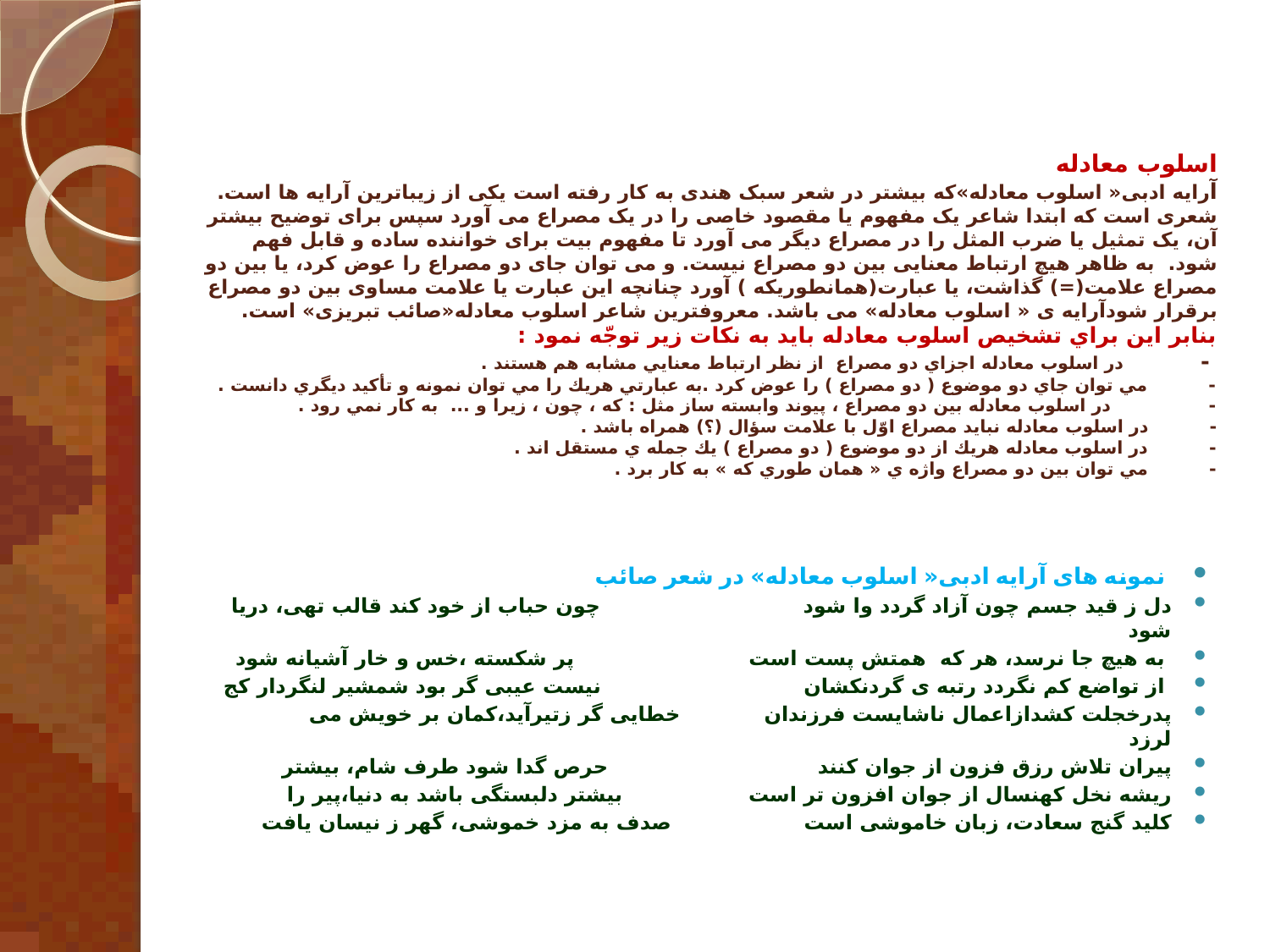

# اسلوب معادله آرایه ادبی« اسلوب معادله»که بیشتر در شعر سبک هندی به کار رفته است یکی از زیباترین آرایه ها است. شعری است که ابتدا شاعر یک مفهوم یا مقصود خاصی را در یک مصراع می آورد سپس برای توضیح بیشتر آن، یک تمثیل یا ضرب المثل را در مصراع دیگر می آورد تا مفهوم بیت برای خواننده ساده و قابل فهم شود.  به ظاهر هیچ ارتباط معنایی بین دو مصراع نیست. و می توان جای دو مصراع را عوض کرد، یا بین دو مصراع علامت(=) گذاشت، یا عبارت(همانطوریکه ) آورد چنانچه این عبارت یا علامت مساوی بین دو مصراع برقرار شودآرایه ی « اسلوب معادله» می باشد. معروفترین شاعر اسلوب معادله«صائب تبریزی» است. بنابر اين براي تشخيص اسلوب معادله بايد به نكات زير توجّه نمود :  -          در اسلوب معادله اجزاي دو مصراع  از نظر ارتباط معنايي مشابه هم هستند . -          مي توان جاي دو موضوع ( دو مصراع ) را عوض كرد .به عبارتي هريك را مي توان نمونه و تأكيد ديگري دانست . -                در اسلوب معادله بين دو مصراع ، پيوند وابسته ساز مثل : كه ، چون ، زيرا و ...  به كار نمي رود . -          در اسلوب معادله نبايد مصراع اوّل با علامت سؤال (؟) همراه باشد . -          در اسلوب معادله هريك از دو موضوع ( دو مصراع ) يك جمله ي مستقل اند .  -          مي توان بين دو مصراع واژه ي « همان طوري كه » به كار برد .
 نمونه های آرایه ادبی« اسلوب معادله» در شعر صائب
دل ز قید جسم چون آزاد گردد وا شود                             چون حباب از خود کند قالب تهی، دریا شود
 به هیچ جا نرسد، هر که  همتش پست است                         پر شکسته ،خس و خار آشیانه شود
 از تواضع کم نگردد رتبه ی گردنکشان                             نیست عیبی گر بود شمشیر لنگردار کج
پدرخجلت کشدازاعمال ناشایست فرزندان            خطایی گر زتیرآید،کمان بر خویش می لرزد
پیران تلاش رزق فزون از جوان کنند                              حرص گدا شود طرف شام، بیشتر
ریشه نخل کهنسال از جوان افزون تر است                  بیشتر دلبستگی باشد به دنیا،پیر را
کلید گنج سعادت، زبان خاموشی است                   صدف به مزد خموشی، گهر ز نیسان یافت